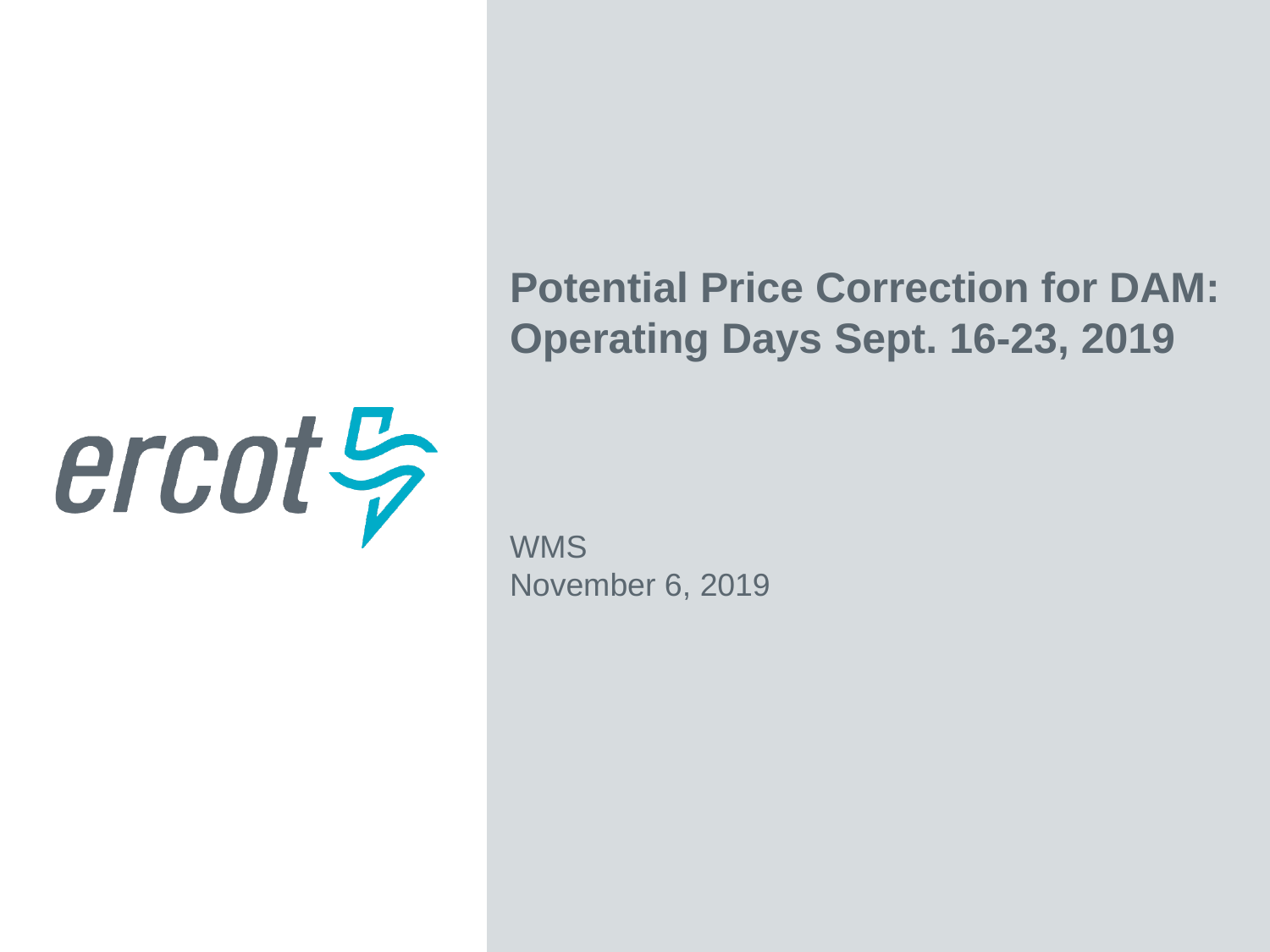

Potential Price Correction for DAM: Operating Days Sept. 16-23, 2019

WMS
November 6, 2019